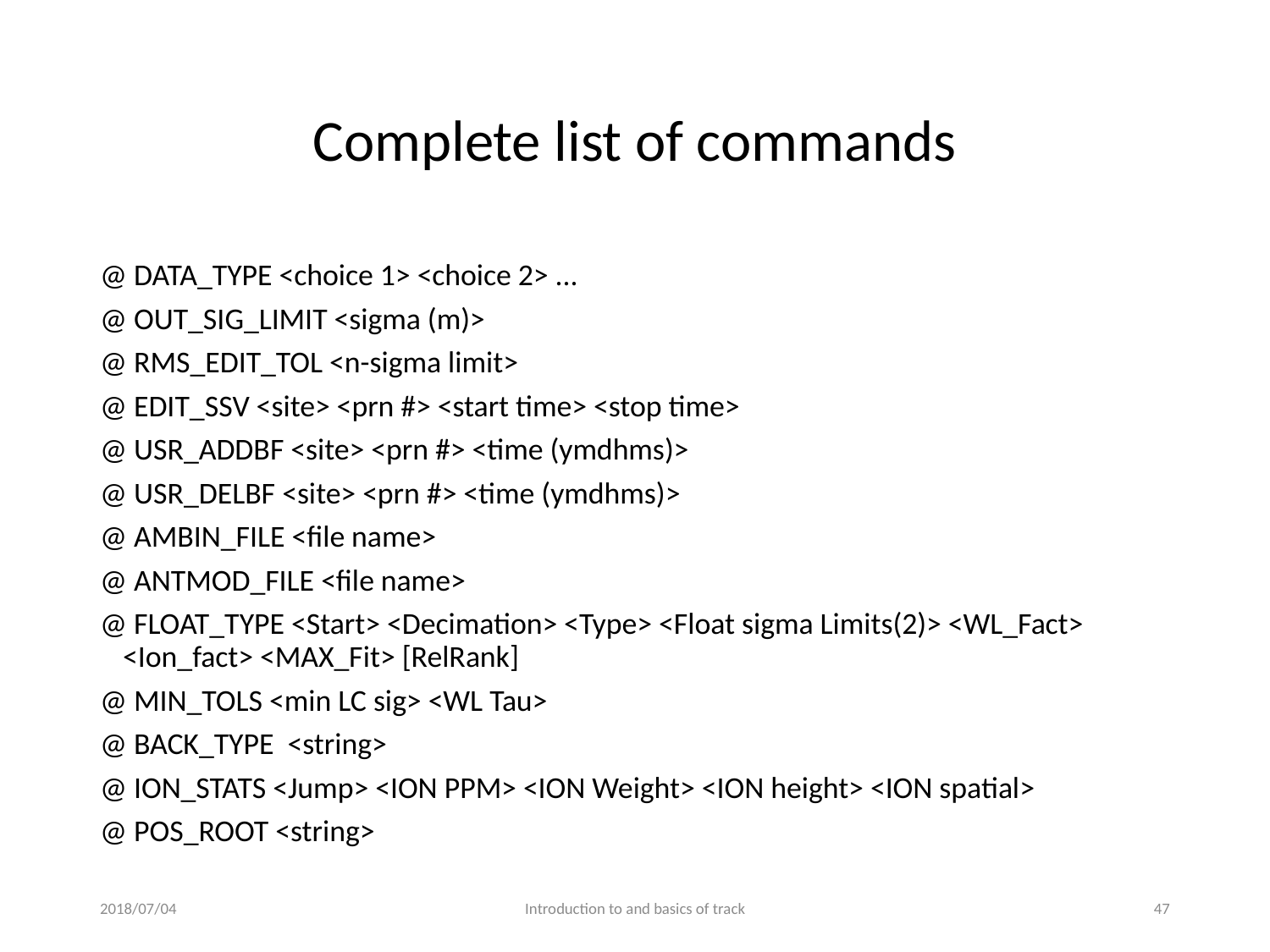

# Complete list of commands
@ DATA_TYPE <choice 1> <choice 2> ...
@ OUT_SIG_LIMIT <sigma (m)>
@ RMS_EDIT_TOL <n-sigma limit>
@ EDIT_SSV <site> <prn #> <start time> <stop time>
@ USR_ADDBF <site> <prn #> <time (ymdhms)>
@ USR_DELBF <site> <prn #> <time (ymdhms)>
@ AMBIN_FILE <file name>
@ ANTMOD_FILE <file name>
@ FLOAT_TYPE <Start> <Decimation> <Type> <Float sigma Limits(2)> <WL_Fact> <Ion_fact> <MAX_Fit> [RelRank]
@ MIN_TOLS <min LC sig> <WL Tau>
@ BACK_TYPE  <string>
@ ION_STATS <Jump> <ION PPM> <ION Weight> <ION height> <ION spatial>
@ POS_ROOT <string>
2018/07/04
Introduction to and basics of track
47